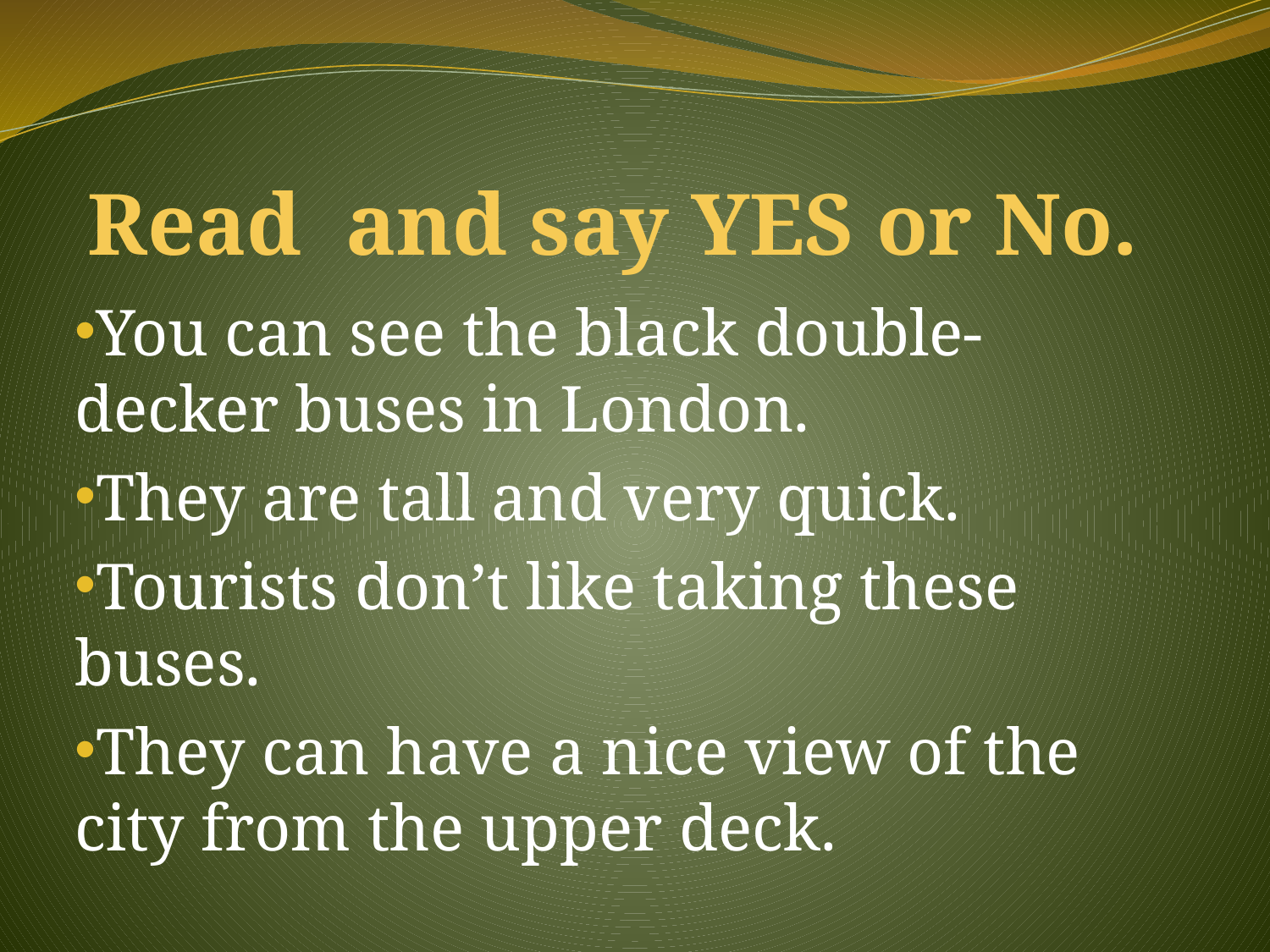

# Read  and say YES or No.
You can see the black double-decker buses in London.
They are tall and very quick.
Tourists don’t like taking these buses.
They can have a nice view of the city from the upper deck.